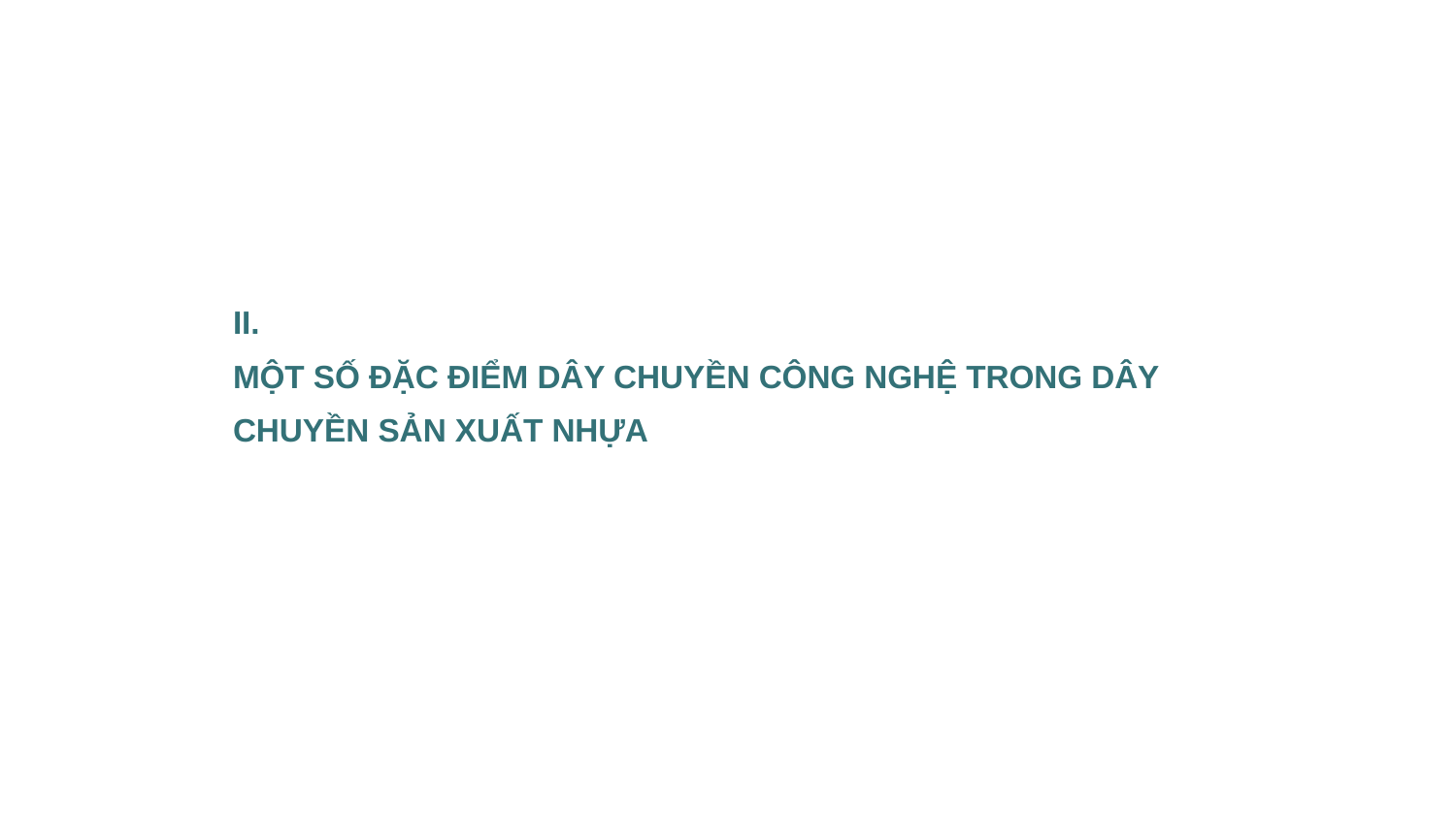

II.
MỘT SỐ ĐẶC ĐIỂM DÂY CHUYỀN CÔNG NGHỆ TRONG DÂY CHUYỀN SẢN XUẤT NHỰA